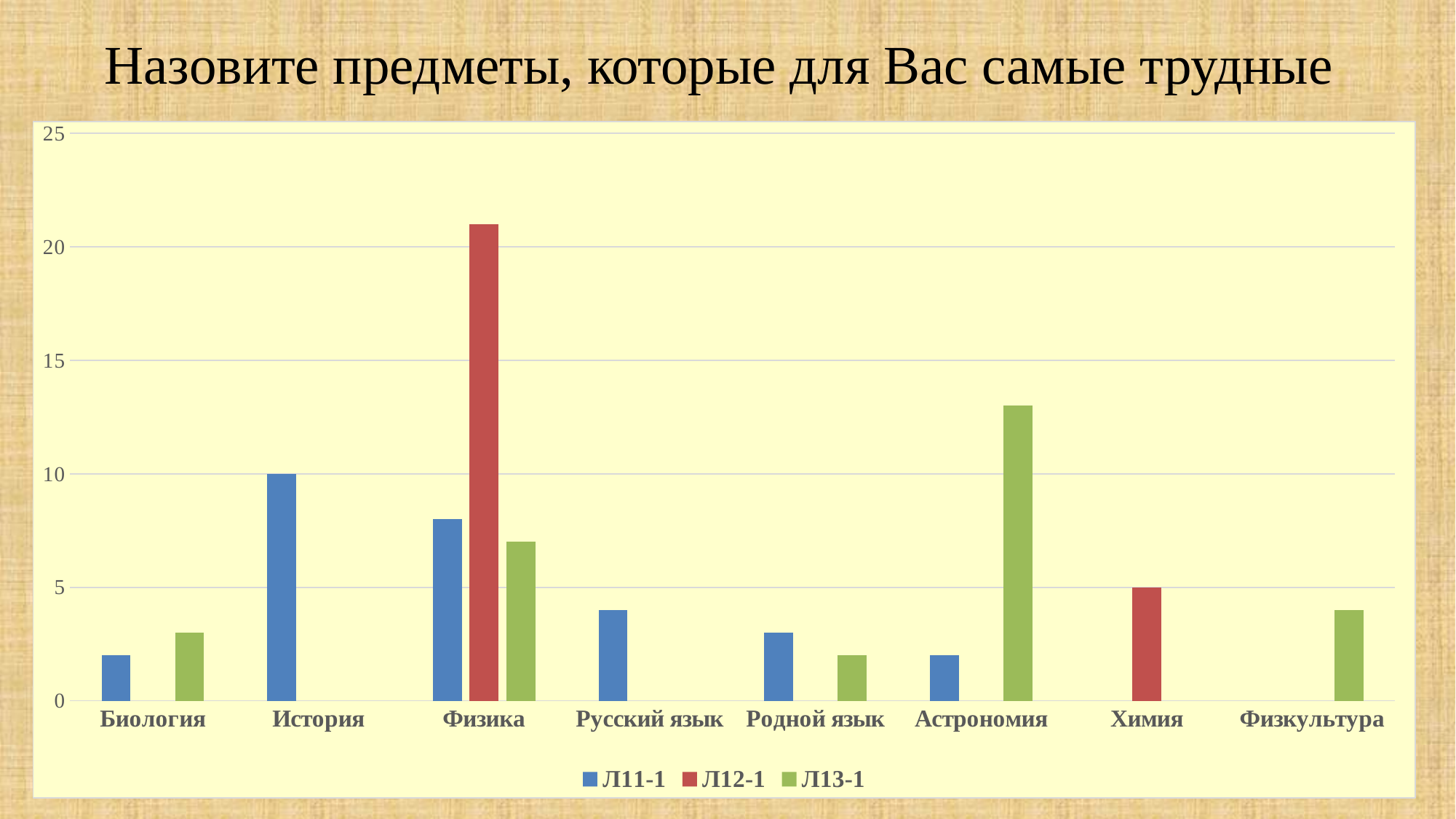

# Назовите предметы, которые для Вас самые трудные

### Chart

| Category | Л11-1 | Л12-1 | Л13-1 |
|---|---|---|---|
| Биология | 2.0 | None | 3.0 |
| История | 10.0 | None | None |
| Физика | 8.0 | 21.0 | 7.0 |
| Русский язык | 4.0 | None | None |
| Родной язык | 3.0 | None | 2.0 |
| Астрономия | 2.0 | None | 13.0 |
| Химия | None | 5.0 | None |
| Физкультура | None | None | 4.0 |